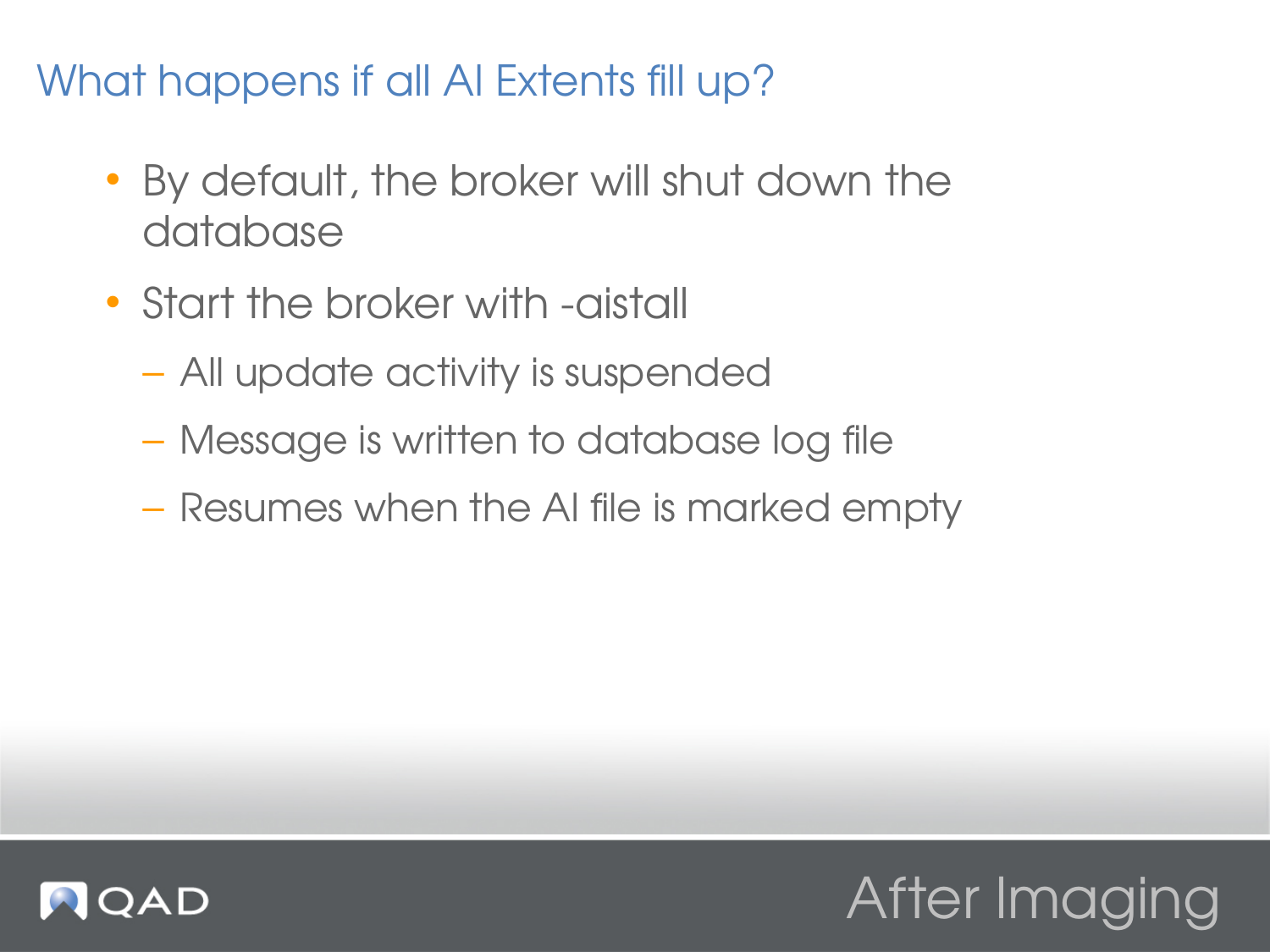

What happens if all AI Extents fill up?
By default, the broker will shut down the database
Start the broker with -aistall
All update activity is suspended
Message is written to database log file
Resumes when the AI file is marked empty

# After Imaging